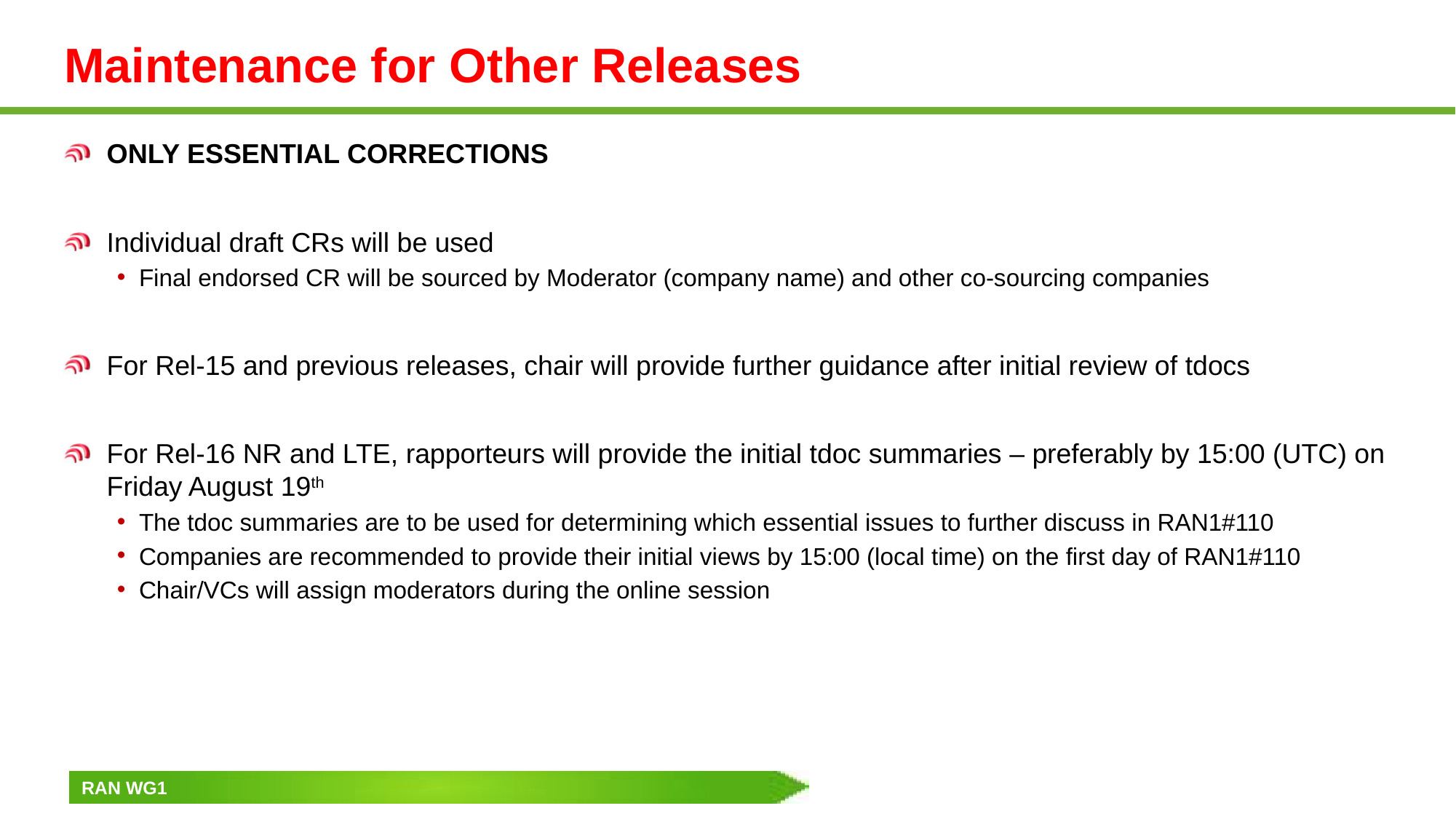

# Maintenance for Other Releases
ONLY ESSENTIAL CORRECTIONS

Individual draft CRs will be used
Final endorsed CR will be sourced by Moderator (company name) and other co-sourcing companies

For Rel-15 and previous releases, chair will provide further guidance after initial review of tdocs

For Rel-16 NR and LTE, rapporteurs will provide the initial tdoc summaries – preferably by 15:00 (UTC) on Friday August 19th
The tdoc summaries are to be used for determining which essential issues to further discuss in RAN1#110
Companies are recommended to provide their initial views by 15:00 (local time) on the first day of RAN1#110
Chair/VCs will assign moderators during the online session